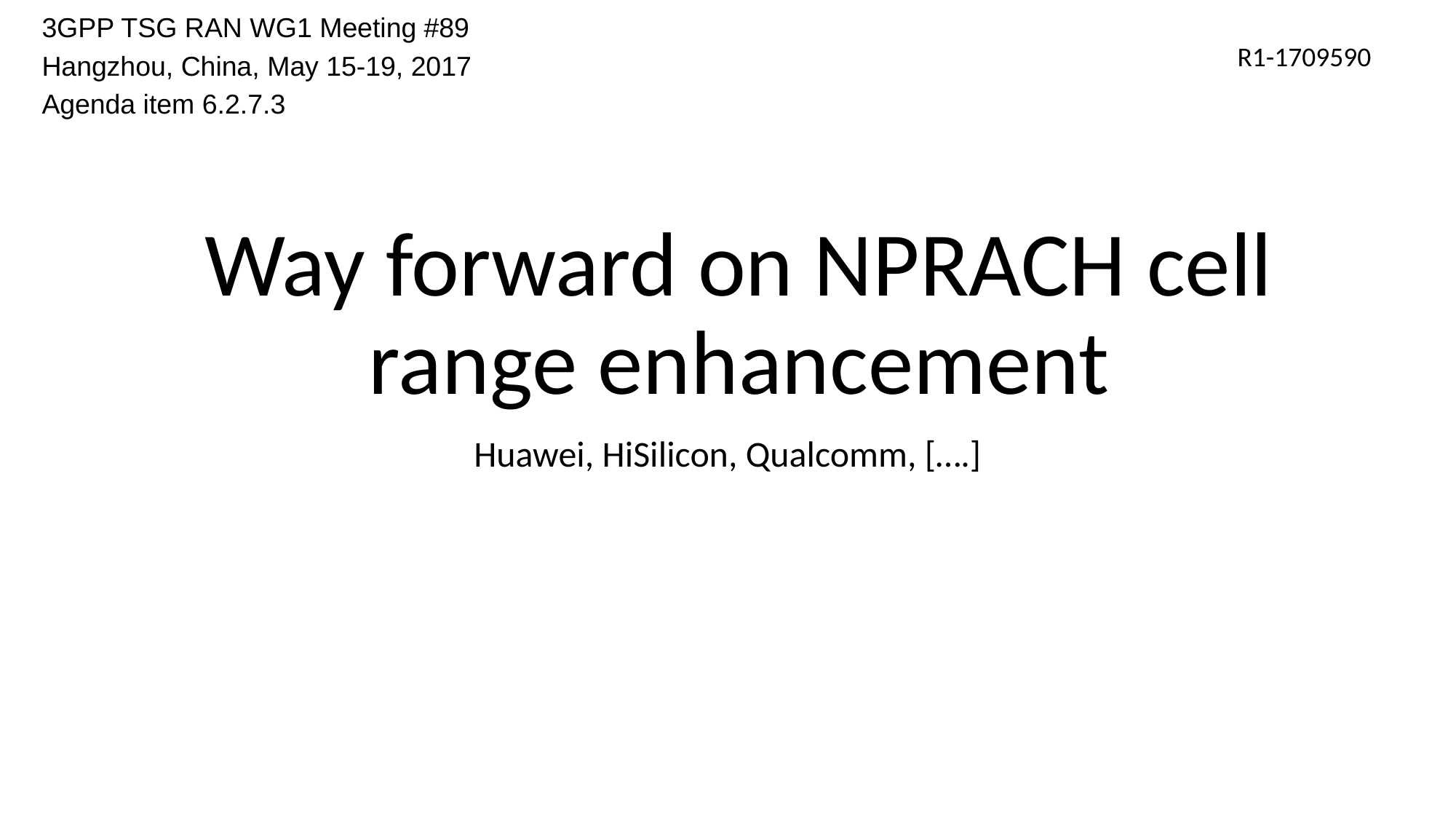

3GPP TSG RAN WG1 Meeting #89
Hangzhou, China, May 15-19, 2017
Agenda item 6.2.7.3
R1-1709590
# Way forward on NPRACH cell range enhancement
Huawei, HiSilicon, Qualcomm, [….]